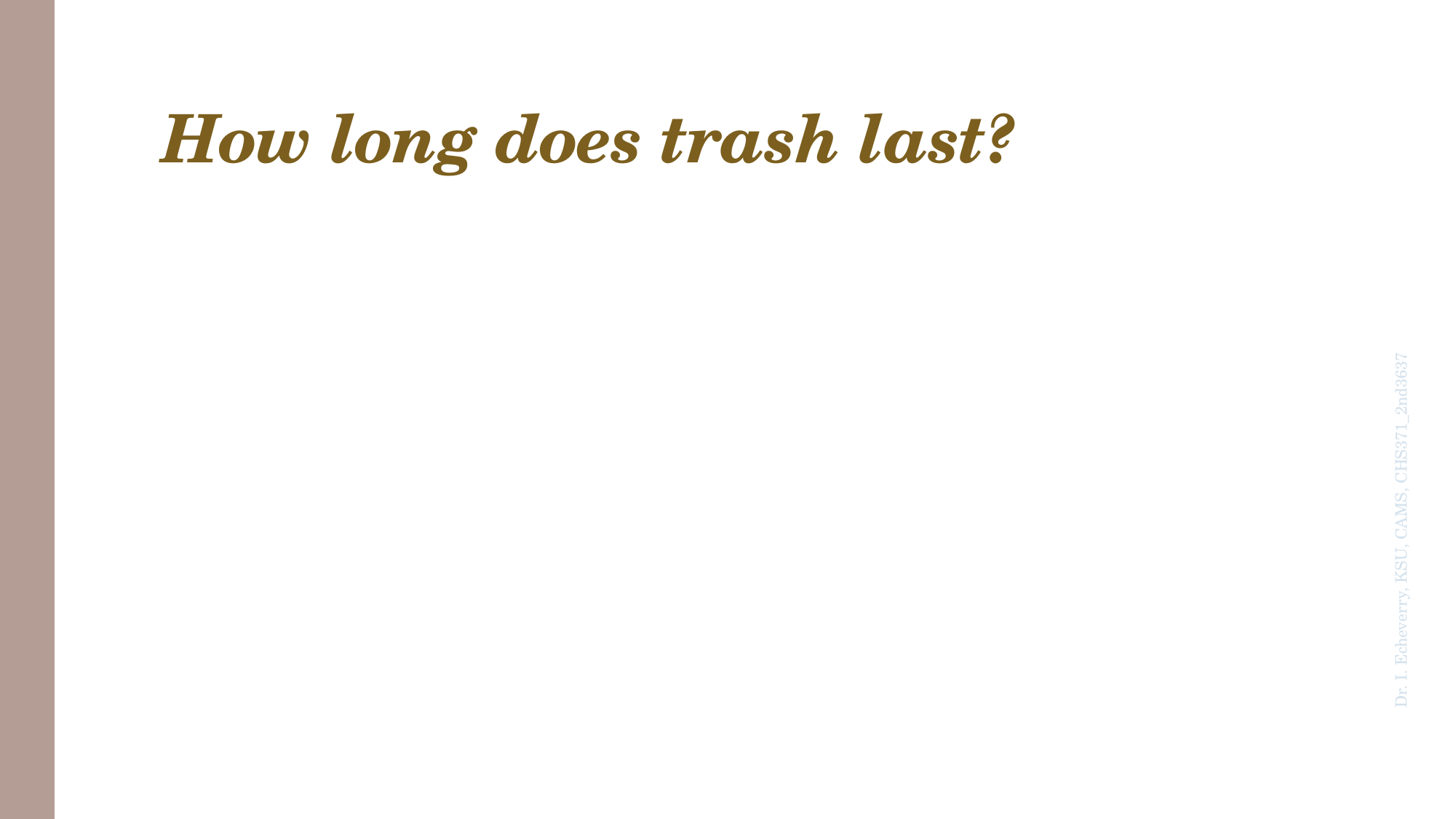

# How long does trash last?

Dr. I. Echeverry, KSU, CAMS, CHS371_2nd3637